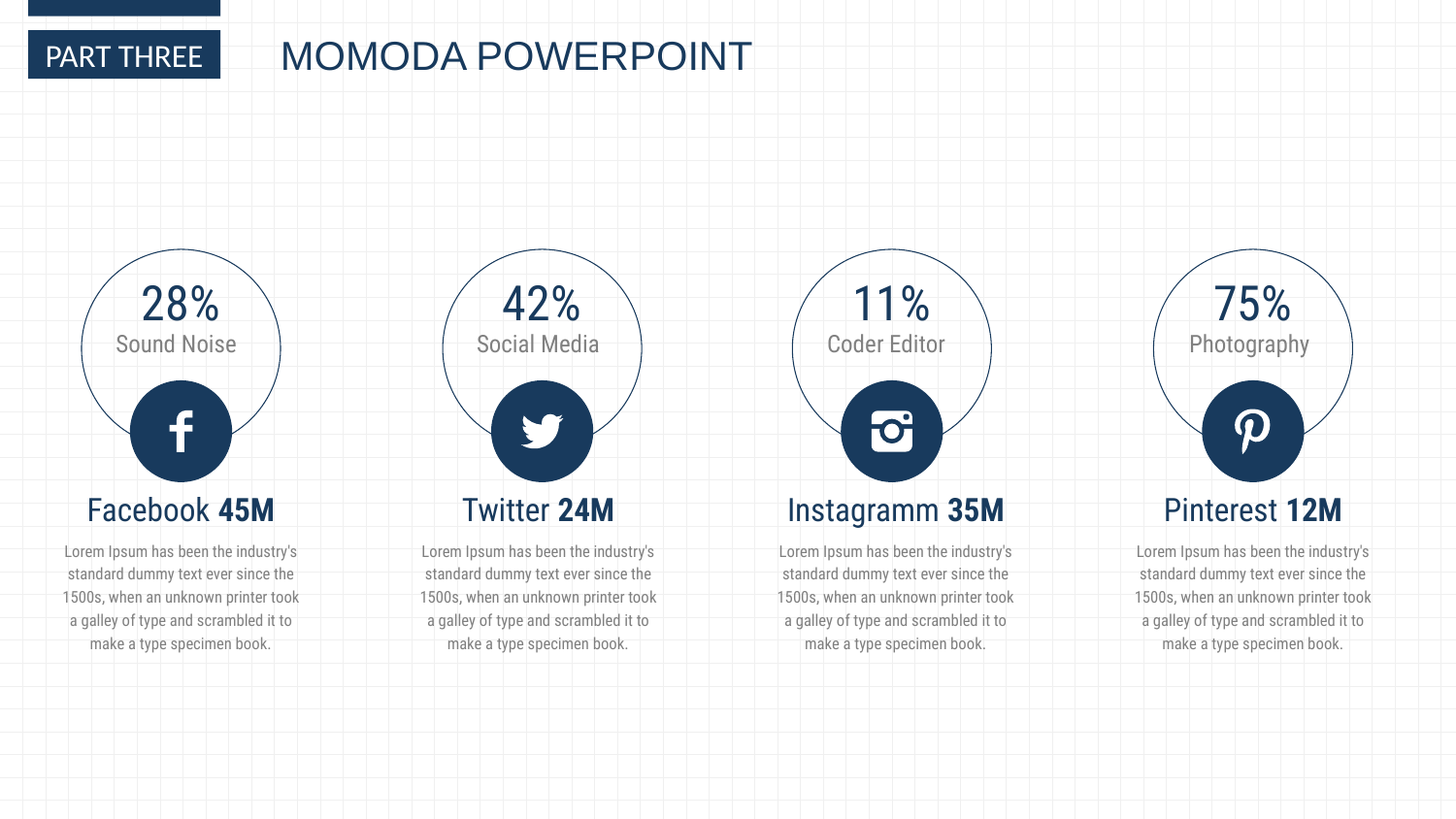

MOMODA POWERPOINT
PART THREE

28%
42%
11%
75%
Sound Noise
Social Media
Coder Editor
Photography

Facebook 45M
Twitter 24M
Instagramm 35M
Pinterest 12M
Lorem Ipsum has been the industry's standard dummy text ever since the 1500s, when an unknown printer took a galley of type and scrambled it to make a type specimen book.
Lorem Ipsum has been the industry's standard dummy text ever since the 1500s, when an unknown printer took a galley of type and scrambled it to make a type specimen book.
Lorem Ipsum has been the industry's standard dummy text ever since the 1500s, when an unknown printer took a galley of type and scrambled it to make a type specimen book.
Lorem Ipsum has been the industry's standard dummy text ever since the 1500s, when an unknown printer took a galley of type and scrambled it to make a type specimen book.